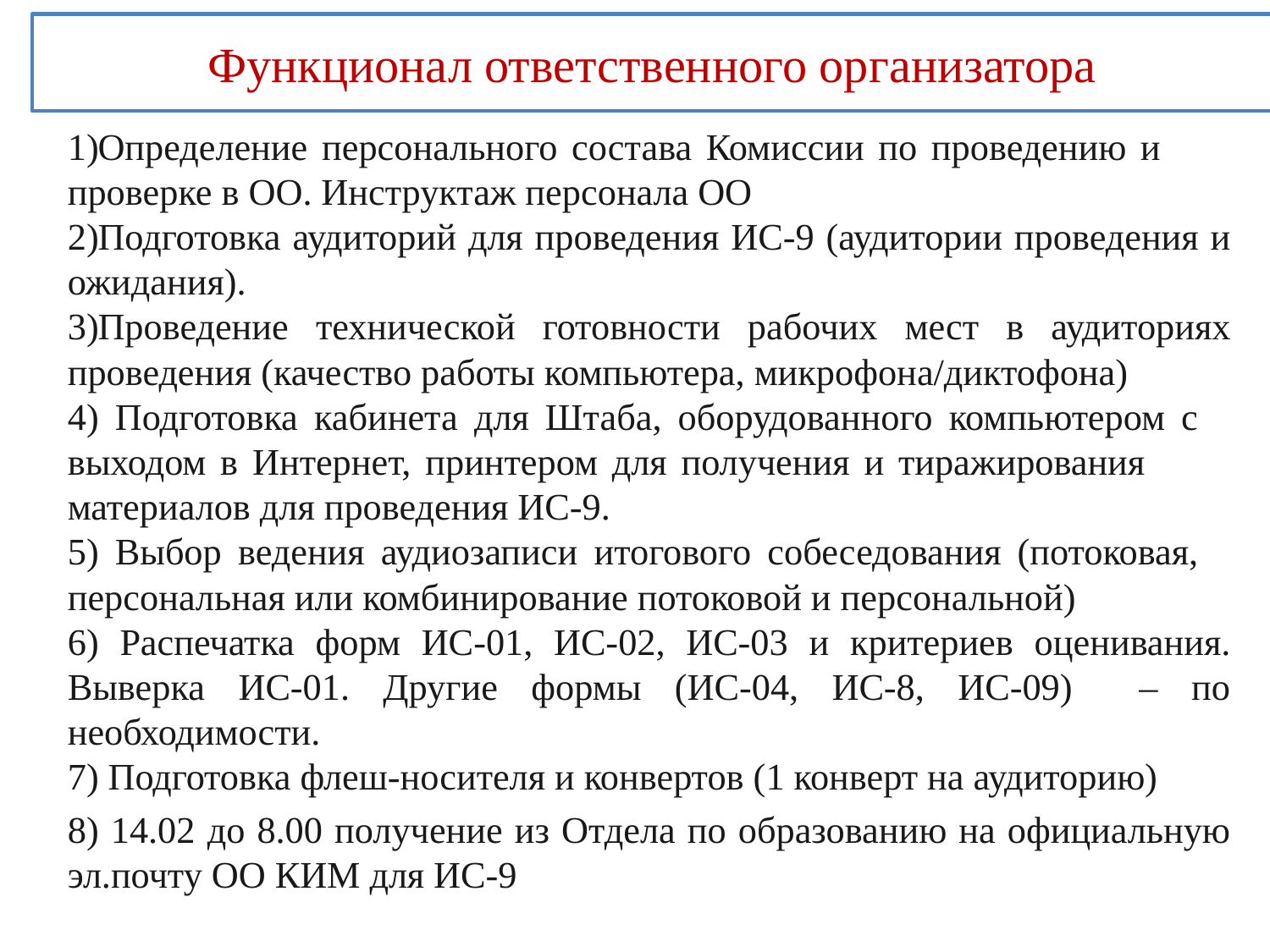

# Функционал ответственного организатора
Определение персонального состава Комиссии по проведению и      проверке в ОО. Инструктаж персонала ОО
Подготовка аудиторий для проведения ИС-9 (аудитории проведения и ожидания).
Проведение технической готовности рабочих мест в аудиториях проведения (качество работы компьютера, микрофона/диктофона)
4) Подготовка кабинета для Штаба, оборудованного компьютером с   выходом в Интернет, принтером для получения и тиражирования       материалов для проведения ИС-9.
5) Выбор ведения аудиозаписи итогового собеседования (потоковая,   персональная или комбинирование потоковой и персональной)
6) Распечатка форм ИС-01, ИС-02, ИС-03 и критериев оценивания. Выверка ИС-01. Другие формы (ИС-04, ИС-8, ИС-09)  – по необходимости.
7) Подготовка флеш-носителя и конвертов (1 конверт на аудиторию)
8) 14.02 до 8.00 получение из Отдела по образованию на официальную эл.почту ОО КИМ для ИС-9